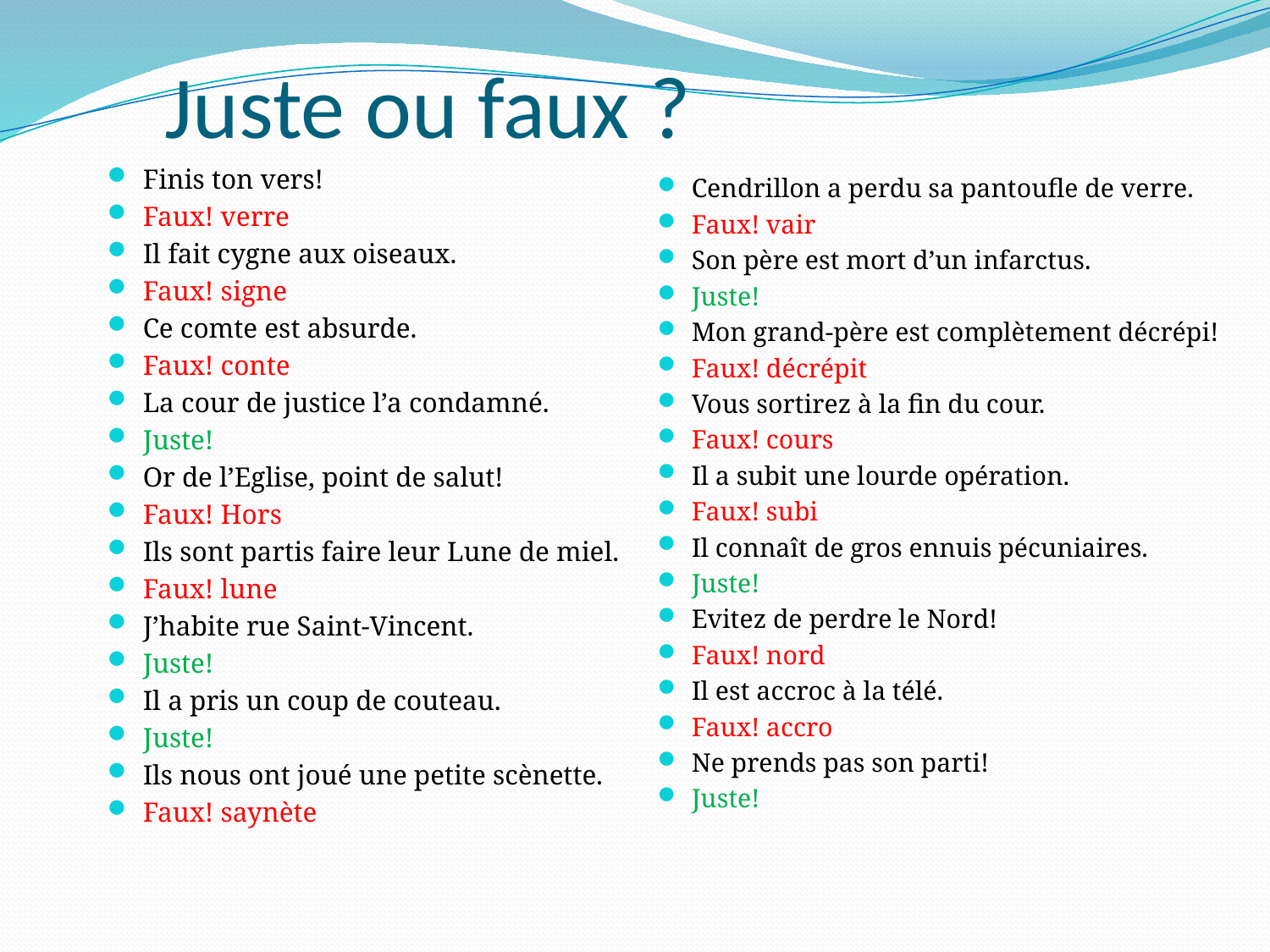

# Juste ou faux ?
Finis ton vers!
Faux! verre
Il fait cygne aux oiseaux.
Faux! signe
Ce comte est absurde.
Faux! conte
La cour de justice l’a condamné.
Juste!
Or de l’Eglise, point de salut!
Faux! Hors
Ils sont partis faire leur Lune de miel.
Faux! lune
J’habite rue Saint-Vincent.
Juste!
Il a pris un coup de couteau.
Juste!
Ils nous ont joué une petite scènette.
Faux! saynète
Cendrillon a perdu sa pantoufle de verre.
Faux! vair
Son père est mort d’un infarctus.
Juste!
Mon grand-père est complètement décrépi!
Faux! décrépit
Vous sortirez à la fin du cour.
Faux! cours
Il a subit une lourde opération.
Faux! subi
Il connaît de gros ennuis pécuniaires.
Juste!
Evitez de perdre le Nord!
Faux! nord
Il est accroc à la télé.
Faux! accro
Ne prends pas son parti!
Juste!